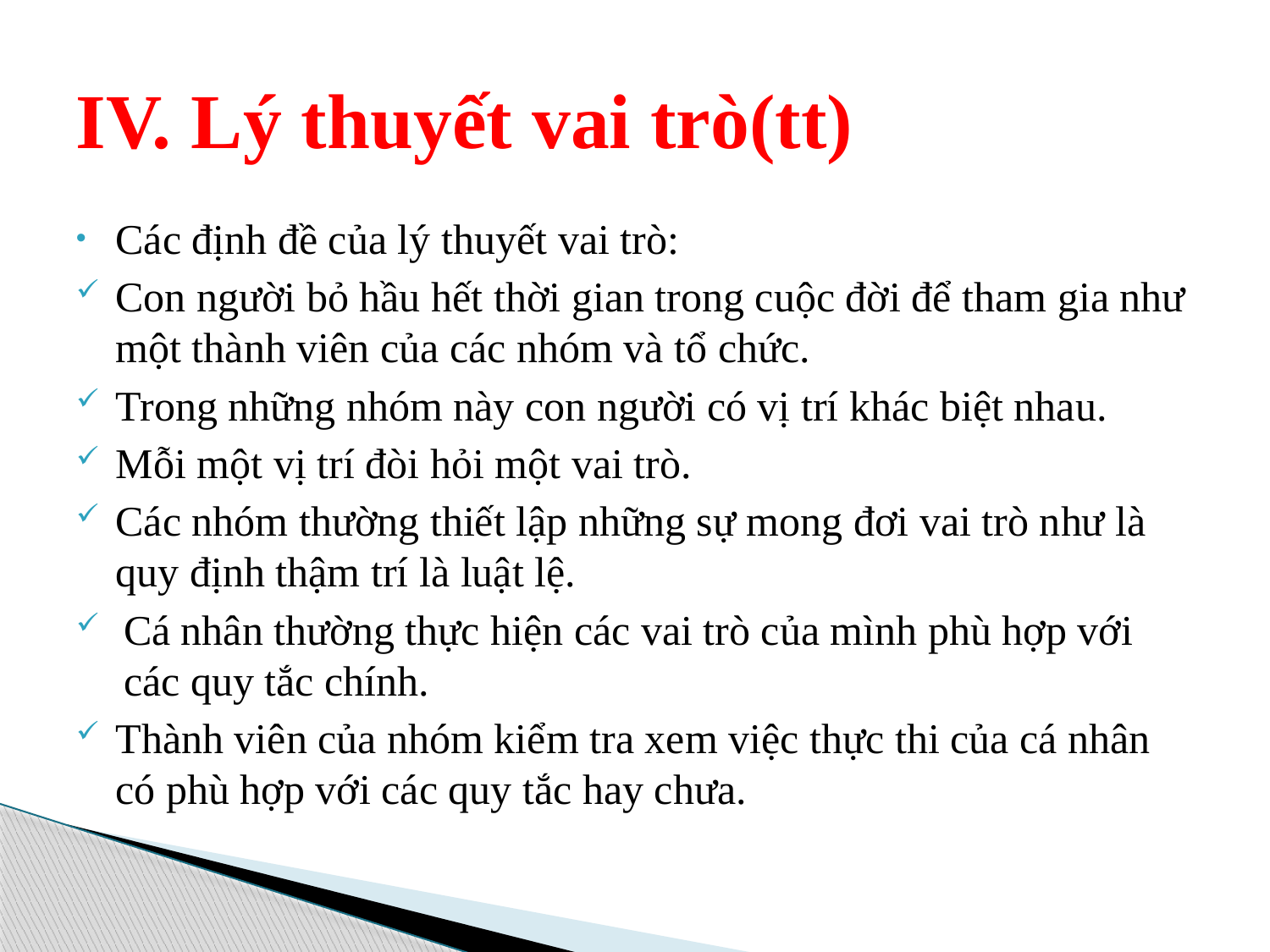

# IV. Lý thuyết vai trò(tt)
Các định đề của lý thuyết vai trò:
Con người bỏ hầu hết thời gian trong cuộc đời để tham gia như một thành viên của các nhóm và tổ chức.
Trong những nhóm này con người có vị trí khác biệt nhau.
Mỗi một vị trí đòi hỏi một vai trò.
Các nhóm thường thiết lập những sự mong đơi vai trò như là quy định thậm trí là luật lệ.
Cá nhân thường thực hiện các vai trò của mình phù hợp với các quy tắc chính.
Thành viên của nhóm kiểm tra xem việc thực thi của cá nhân có phù hợp với các quy tắc hay chưa.